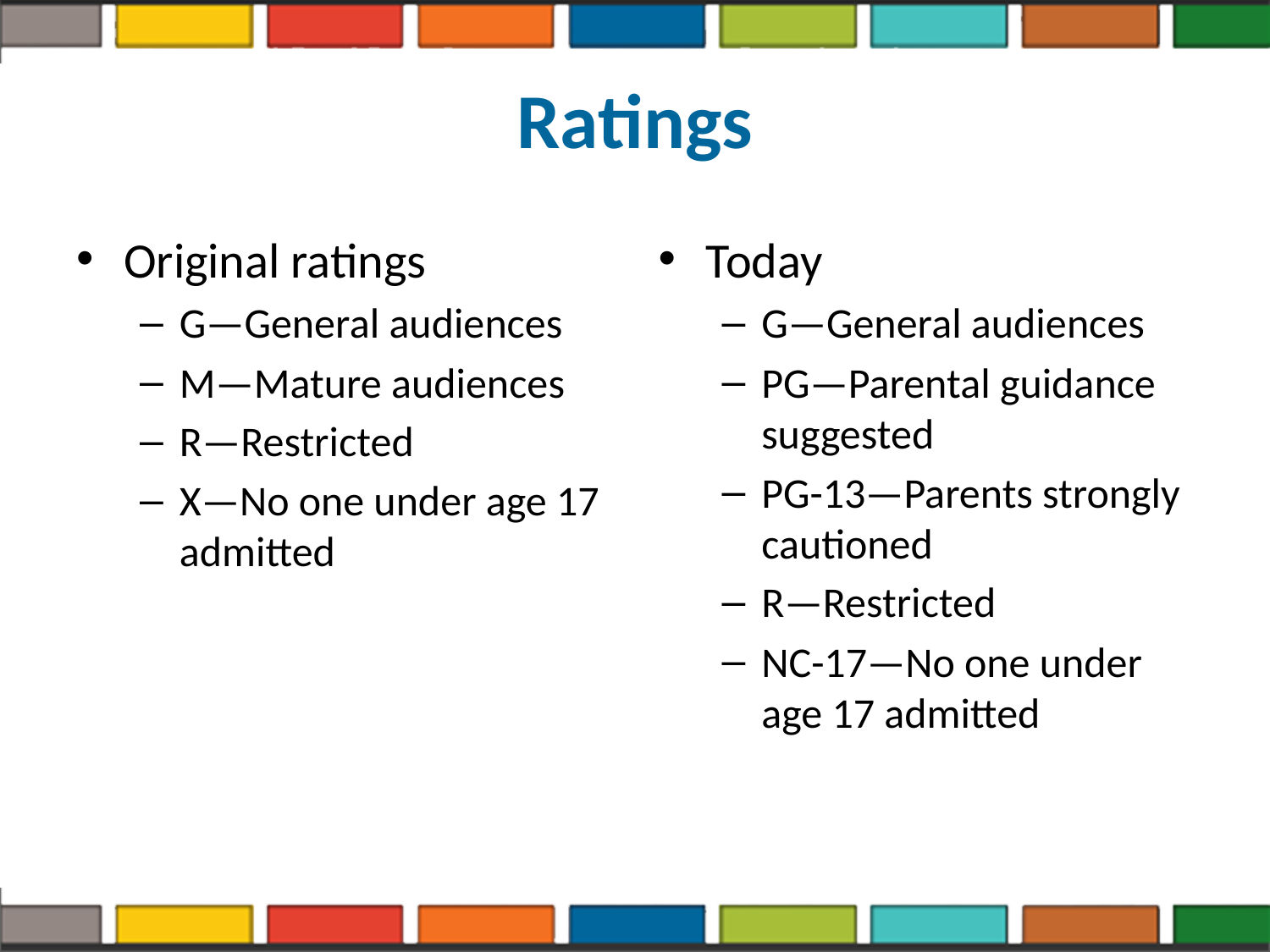

# Ratings
Original ratings
G—General audiences
M—Mature audiences
R—Restricted
X—No one under age 17 admitted
Today
G—General audiences
PG—Parental guidance suggested
PG-13—Parents strongly cautioned
R—Restricted
NC-17—No one under age 17 admitted